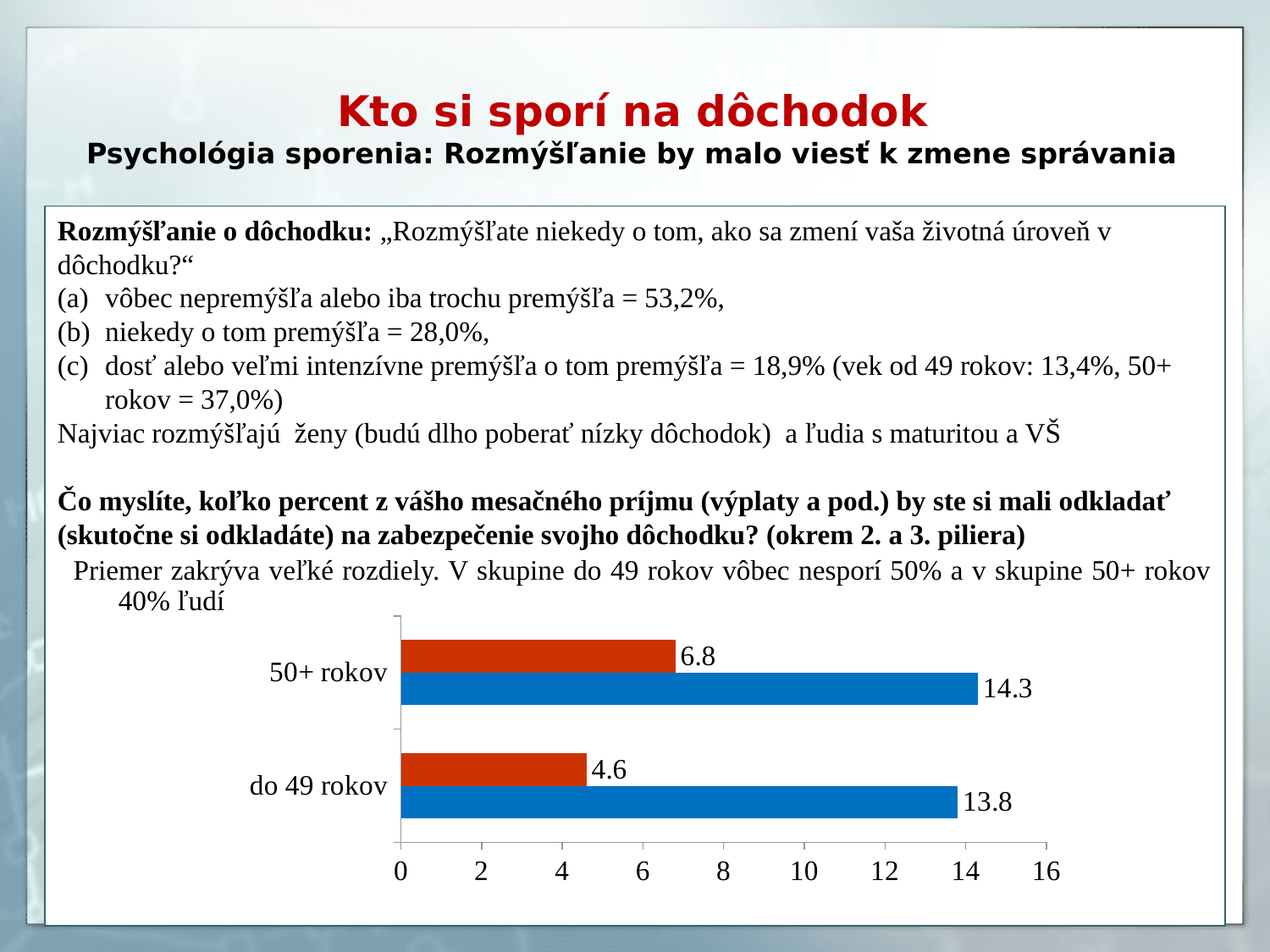

# Kto si sporí na dôchodok Psychológia sporenia: Rozmýšľanie by malo viesť k zmene správania
Rozmýšľanie o dôchodku: „Rozmýšľate niekedy o tom, ako sa zmení vaša životná úroveň v dôchodku?“
vôbec nepremýšľa alebo iba trochu premýšľa = 53,2%,
niekedy o tom premýšľa = 28,0%,
dosť alebo veľmi intenzívne premýšľa o tom premýšľa = 18,9% (vek od 49 rokov: 13,4%, 50+ rokov = 37,0%)
Najviac rozmýšľajú  ženy (budú dlho poberať nízky dôchodok)  a ľudia s maturitou a VŠ

Čo myslíte, koľko percent z vášho mesačného príjmu (výplaty a pod.) by ste si mali odkladať (skutočne si odkladáte) na zabezpečenie svojho dôchodku? (okrem 2. a 3. piliera)
Priemer zakrýva veľké rozdiely. V skupine do 49 rokov vôbec nesporí 50% a v skupine 50+ rokov 40% ľudí

### Chart

| Category |  |  |
|---|---|---|
| do 49 rokov | 13.8 | 4.6 |
| 50+ rokov | 14.3 | 6.8 |